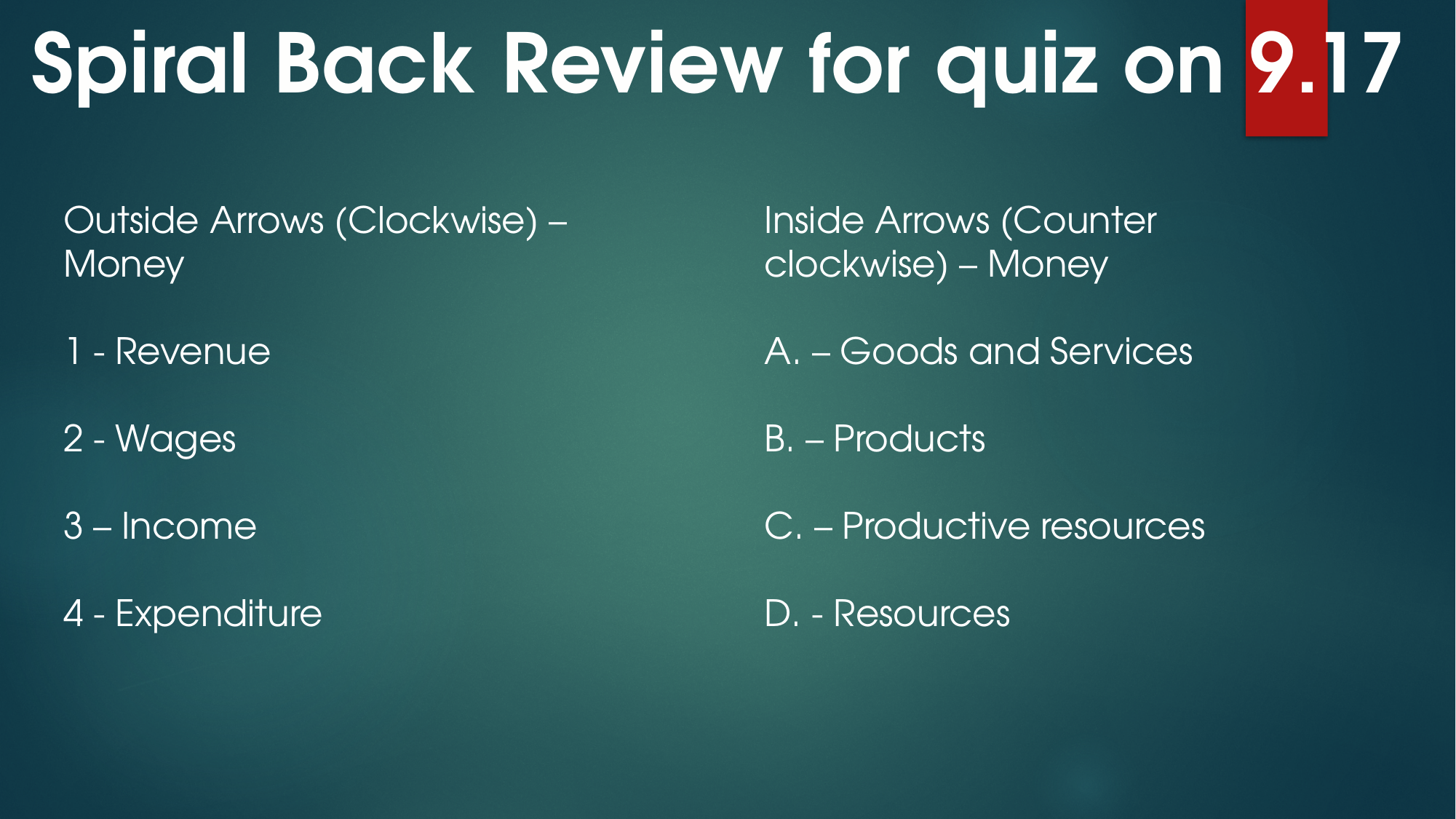

Spiral Back Review for quiz on 9.17
Outside Arrows (Clockwise) – Money

1 - Revenue

2 - Wages

3 – Income

4 - Expenditure

Inside Arrows (Counter clockwise) – Money

A. – Goods and Services

B. – Products

C. – Productive resources

D. - Resources